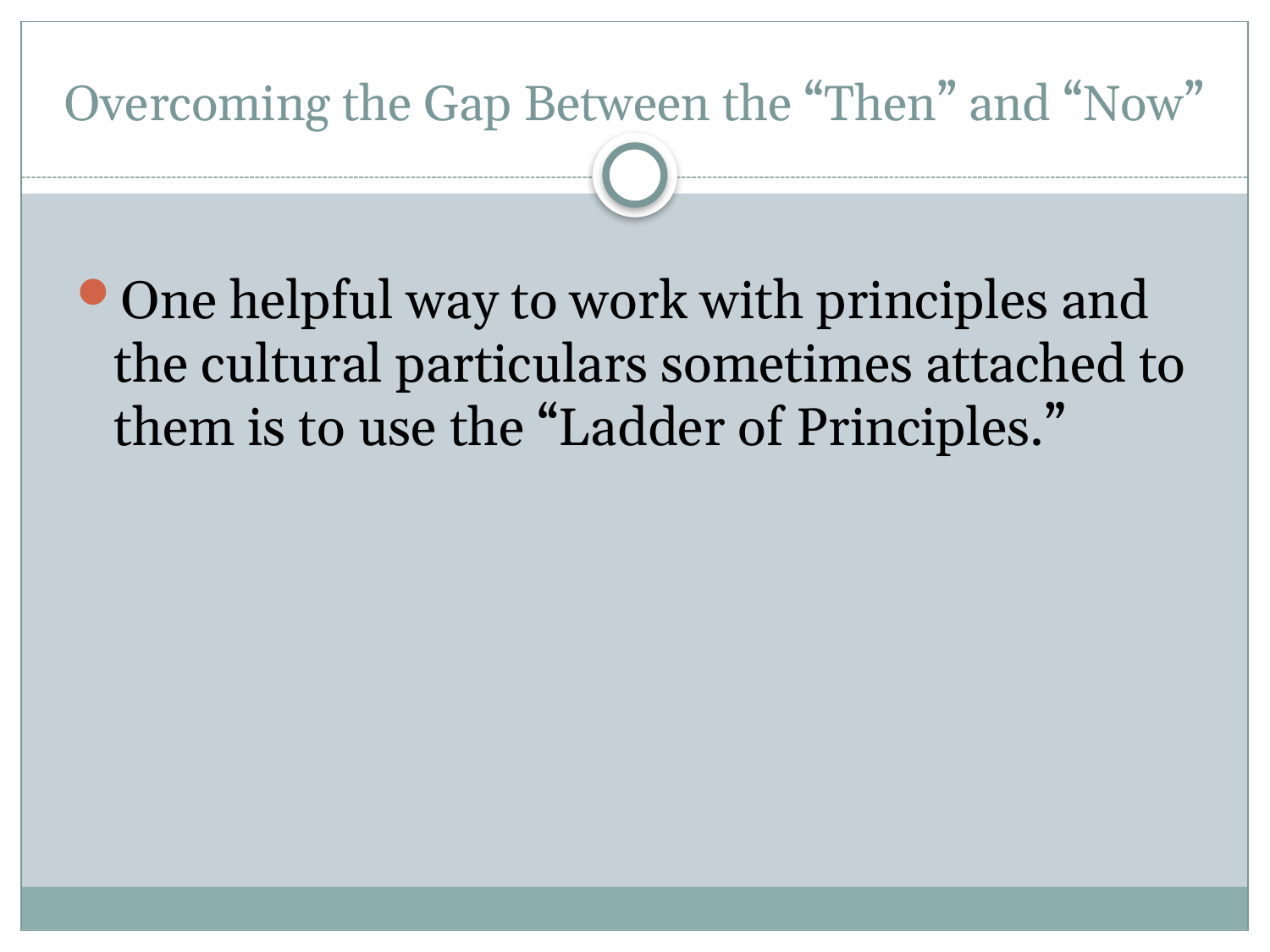

# Overcoming the Gap Between the “Then” and “Now”
One helpful way to work with principles and the cultural particulars sometimes attached to them is to use the “Ladder of Principles.”